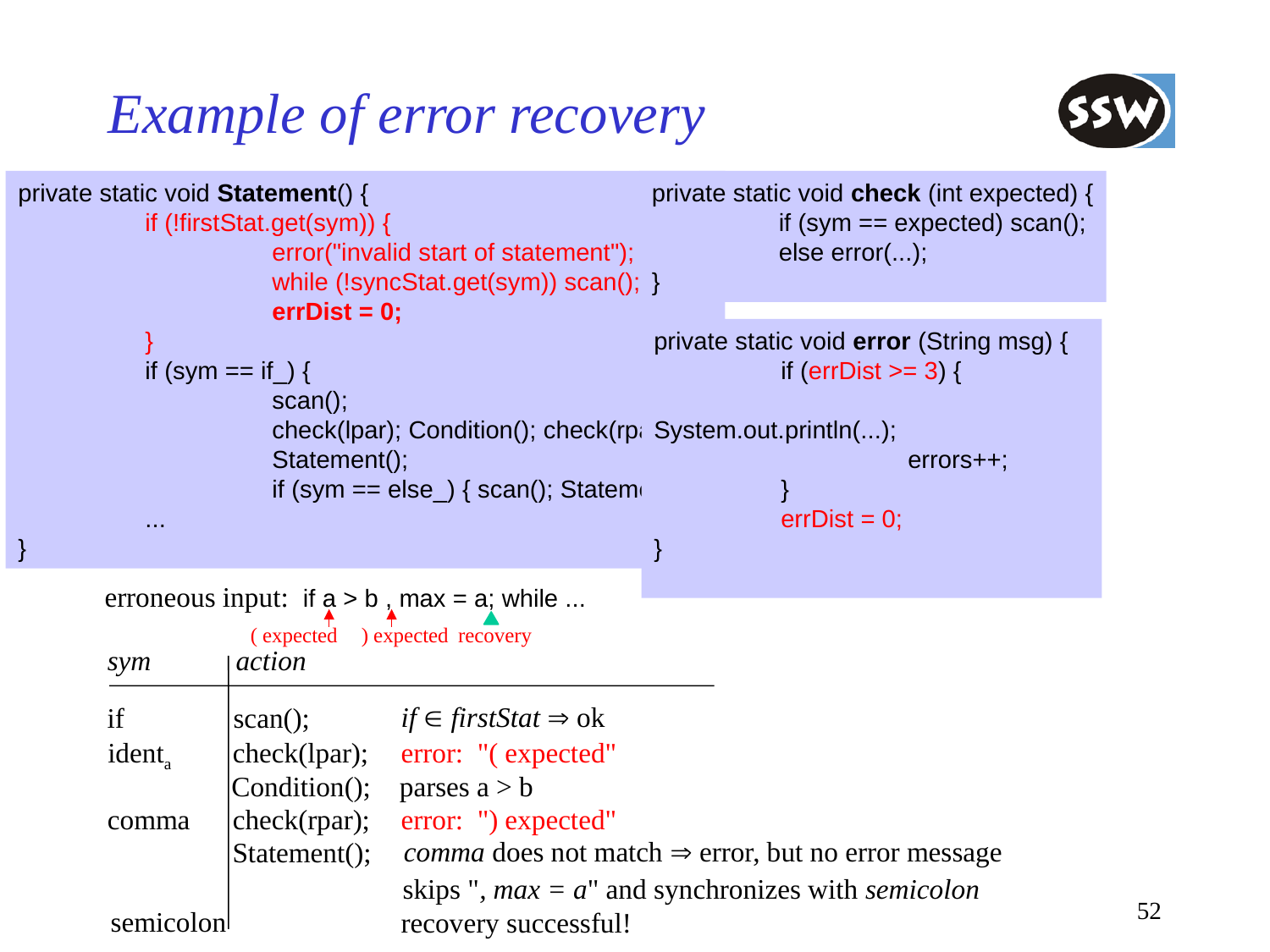

# Example of error recovery
private static void Statement() {
	if (!firstStat.get(sym)) {
		error("invalid start of statement");
		while (!syncStat.get(sym)) scan();
		errDist = 0;
	}
	if (sym == if_) {
		scan();
		check(lpar); Condition(); check(rpar);
		Statement();
		if (sym == else_) { scan(); Statement(); }
	...
}
private static void check (int expected) {
	if (sym == expected) scan();
	else error(...);
}
private static void error (String msg) {
	if (errDist >= 3) {
		System.out.println(...);
		errors++;
	}
	errDist = 0;
}

erroneous input:  if a > b , max = a; while ...

( expected
) expected
recovery
sym
action

if ∈ firstStat ⇒ ok
if
scan();
identa
check(lpar);
error:  "( expected"
Condition();
parses a > b
comma
check(rpar);
error:  ") expected"
comma does not match ⇒ error, but no error message
Statement();
skips ", max = a" and synchronizes with semicolon
52
semicolon
recovery successful!